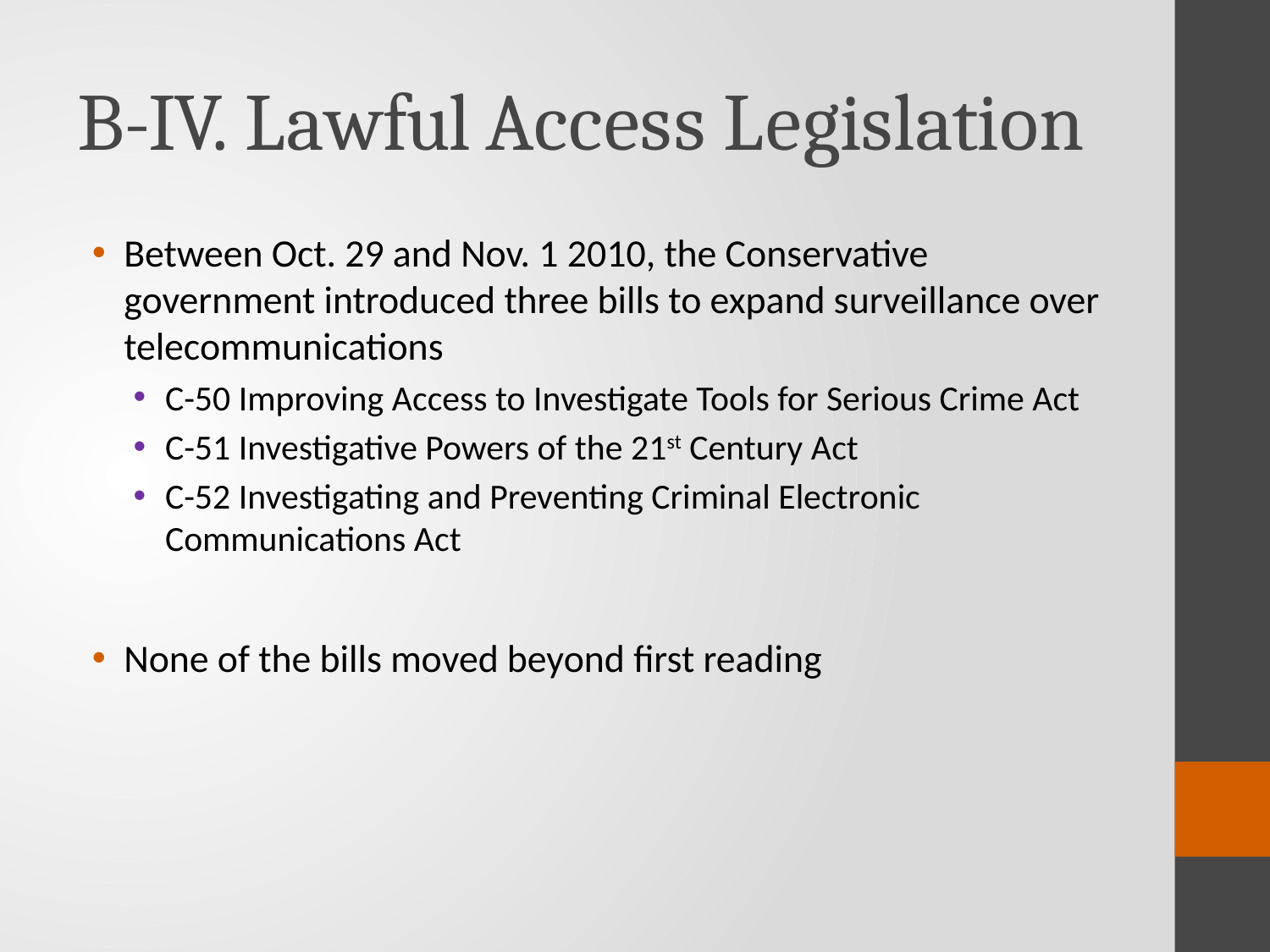

# B-IV. Lawful Access Legislation
Between Oct. 29 and Nov. 1 2010, the Conservative government introduced three bills to expand surveillance over telecommunications
C-50 Improving Access to Investigate Tools for Serious Crime Act
C-51 Investigative Powers of the 21st Century Act
C-52 Investigating and Preventing Criminal Electronic Communications Act

None of the bills moved beyond first reading